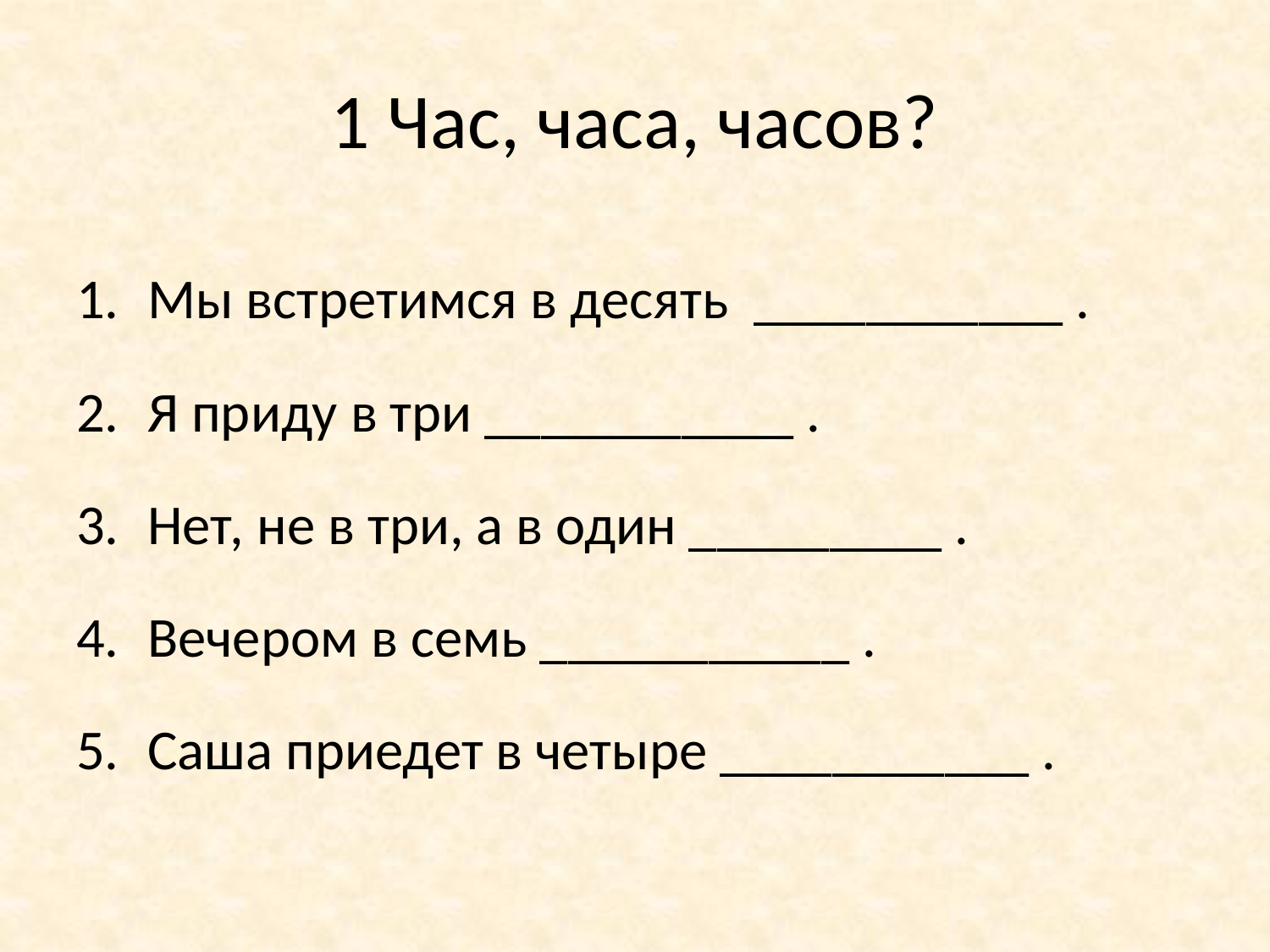

# 1 Час, часа, часов?
Мы встретимся в десять  ___________ .
Я приду в три ___________ .
Нет, не в три, а в один _________ .
Вечером в семь ___________ .
Саша приедет в четыре ___________ .